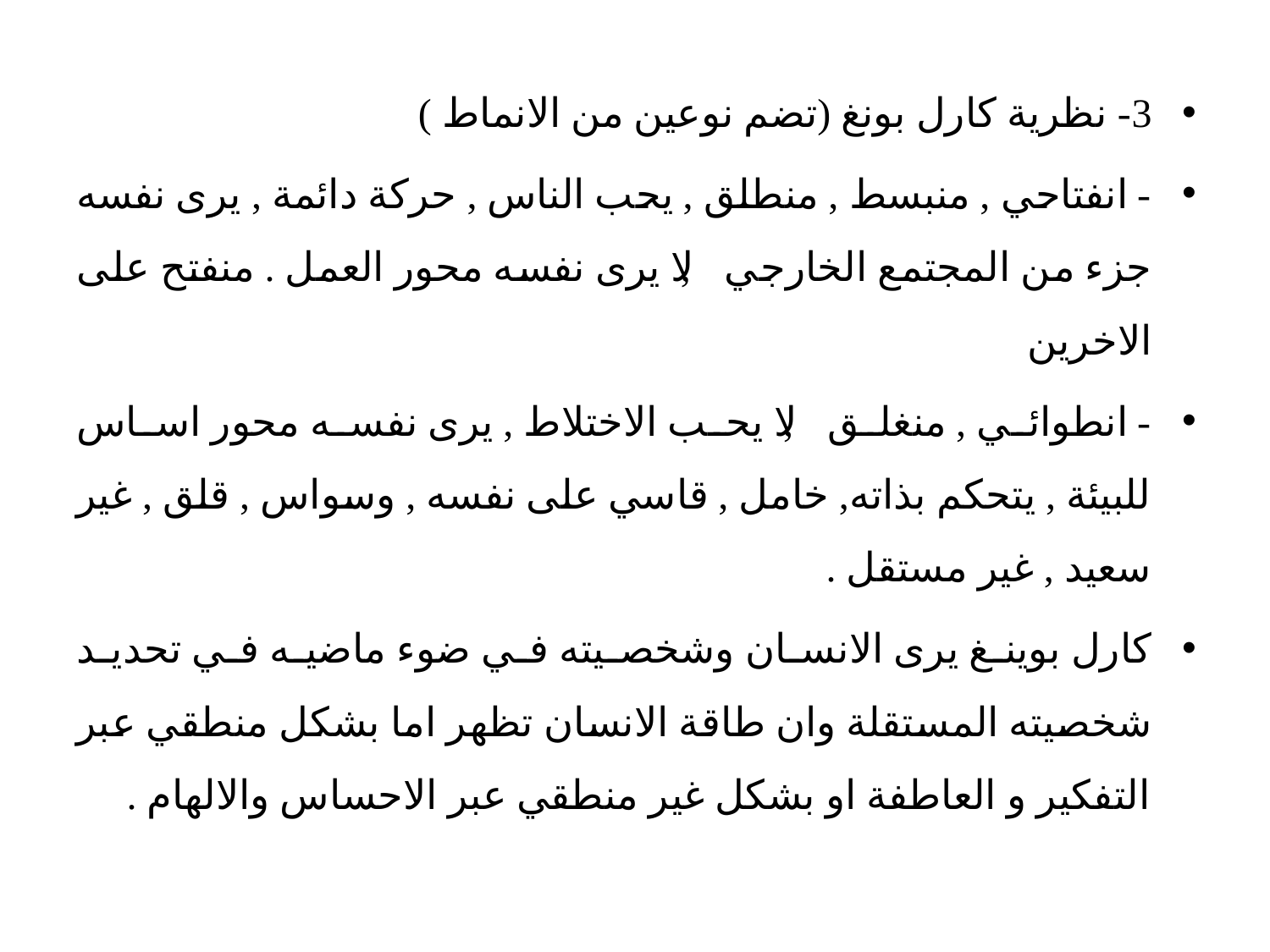

3- نظرية كارل بونغ (تضم نوعين من الانماط )
- انفتاحي , منبسط , منطلق , يحب الناس , حركة دائمة , يرى نفسه جزء من المجتمع الخارجي , لا يرى نفسه محور العمل . منفتح على الاخرين
- انطوائي , منغلق , لا يحب الاختلاط , يرى نفسه محور اساس للبيئة , يتحكم بذاته, خامل , قاسي على نفسه , وسواس , قلق , غير سعيد , غير مستقل .
كارل بوينغ يرى الانسان وشخصيته في ضوء ماضيه في تحديد شخصيته المستقلة وان طاقة الانسان تظهر اما بشكل منطقي عبر التفكير و العاطفة او بشكل غير منطقي عبر الاحساس والالهام .